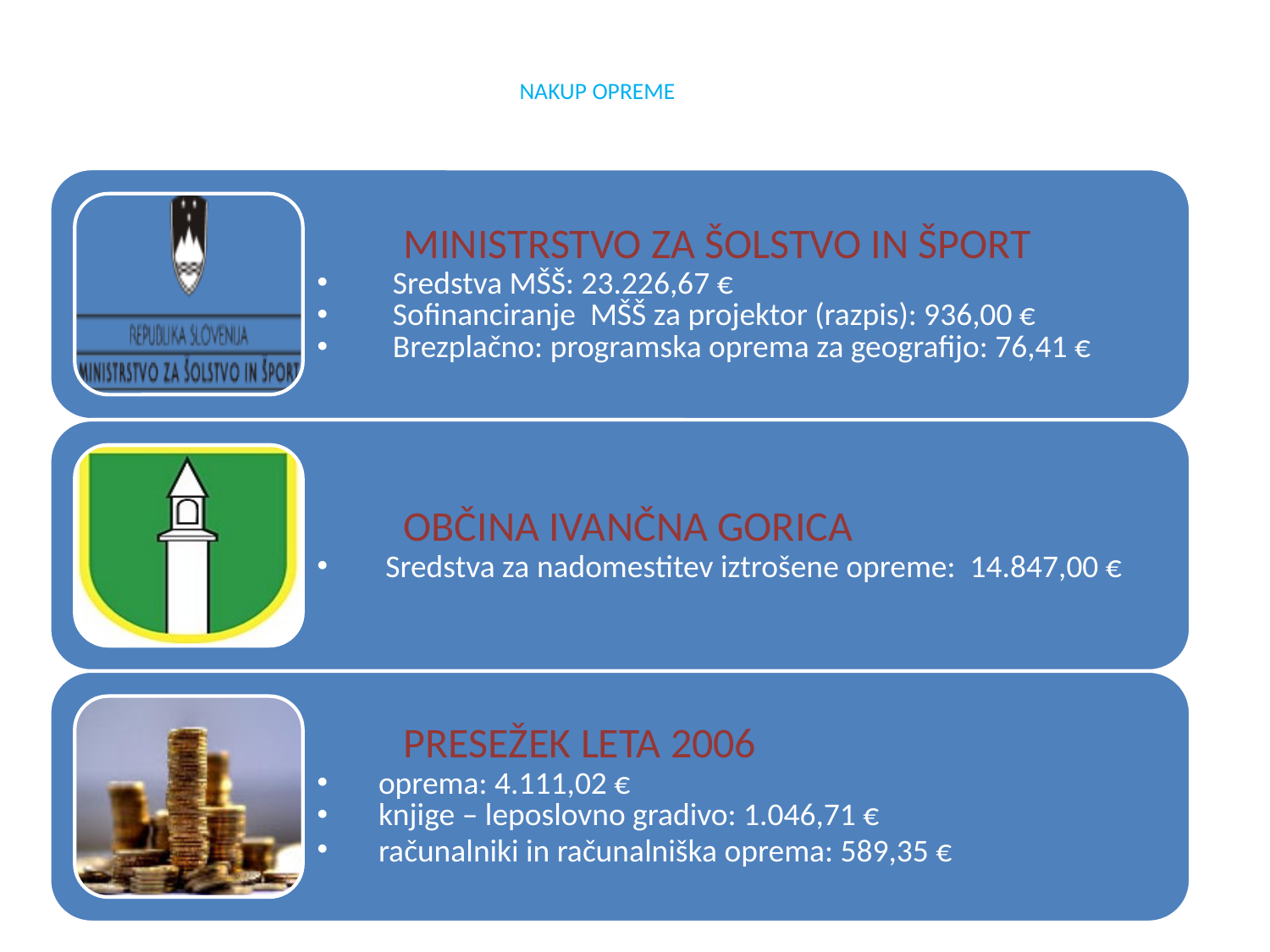

# NAKUP OPREME
        OBČINA IVANČNA GORICA
        PRESEŽEK LETA 2006
   oprema: 4.111,02 €
     Sofinanciranje  MŠŠ za projektor (razpis): 936,00 €
     Sredstva MŠŠ: 23.226,67 €
        MINISTRSTVO ZA ŠOLSTVO IN ŠPORT
    Sredstva za nadomestitev iztrošene opreme:  14.847,00 €
   knjige – leposlovno gradivo: 1.046,71 €
   računalniki in računalniška oprema: 589,35 €
     Brezplačno: programska oprema za geografijo: 76,41 €